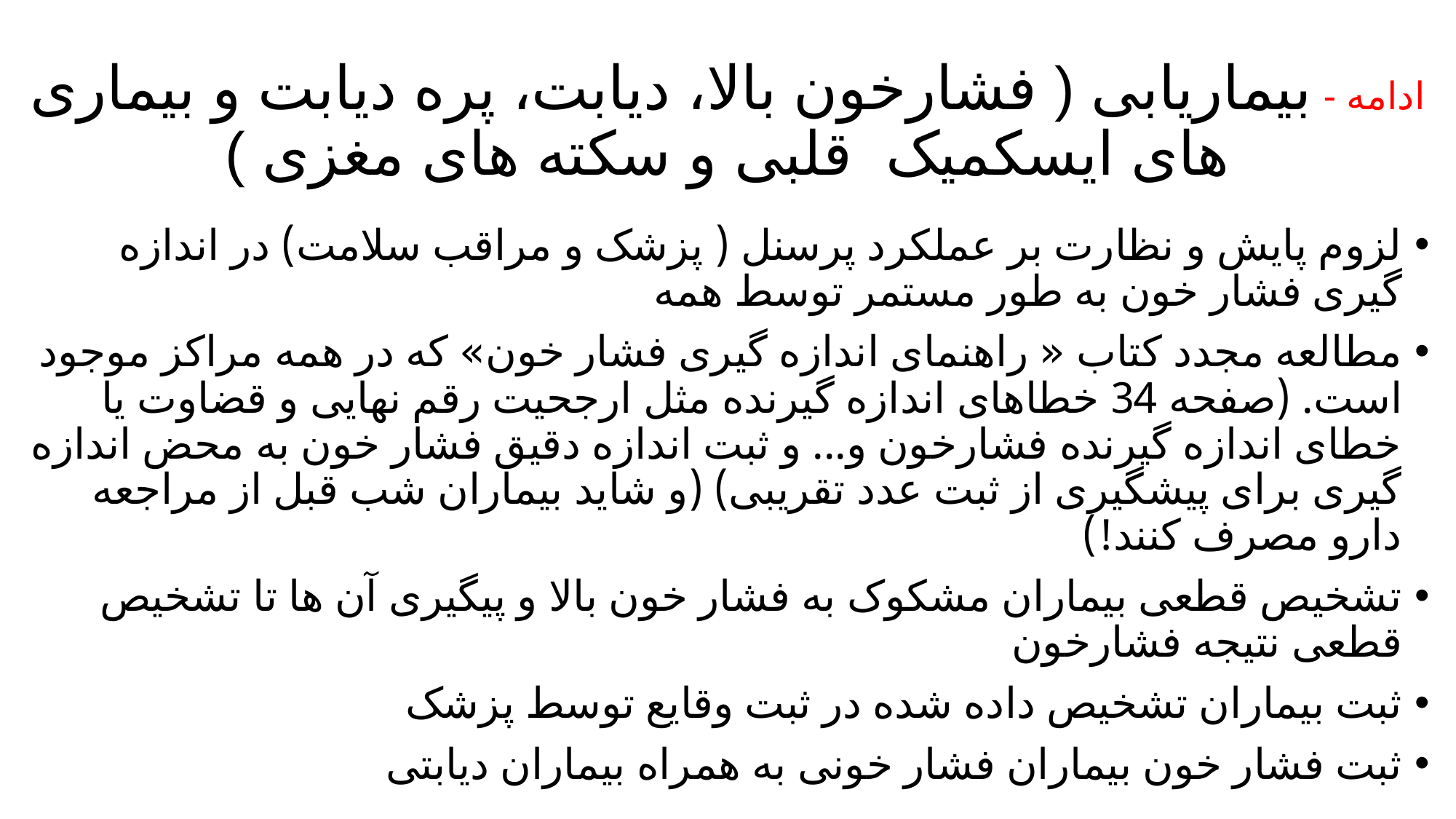

# ادامه - بیماریابی ( فشارخون بالا، دیابت، پره دیابت و بیماری های ایسکمیک  قلبی و سکته های مغزی )
لزوم پایش و نظارت بر عملکرد پرسنل ( پزشک و مراقب سلامت) در اندازه گیری فشار خون به طور مستمر توسط همه
مطالعه مجدد کتاب « راهنمای اندازه گیری فشار خون» که در همه مراکز موجود است. (صفحه 34 خطاهای اندازه گیرنده مثل ارجحیت رقم نهایی و قضاوت یا خطای اندازه گیرنده فشارخون و... و ثبت اندازه دقیق فشار خون به محض اندازه گیری برای پیشگیری از ثبت عدد تقریبی) (و شاید بیماران شب قبل از مراجعه دارو مصرف کنند!)
تشخیص قطعی بیماران مشکوک به فشار خون بالا و پیگیری آن ها تا تشخیص قطعی نتیجه فشارخون
ثبت بیماران تشخیص داده شده در ثبت وقایع توسط پزشک
ثبت فشار خون بیماران فشار خونی به همراه بیماران دیابتی